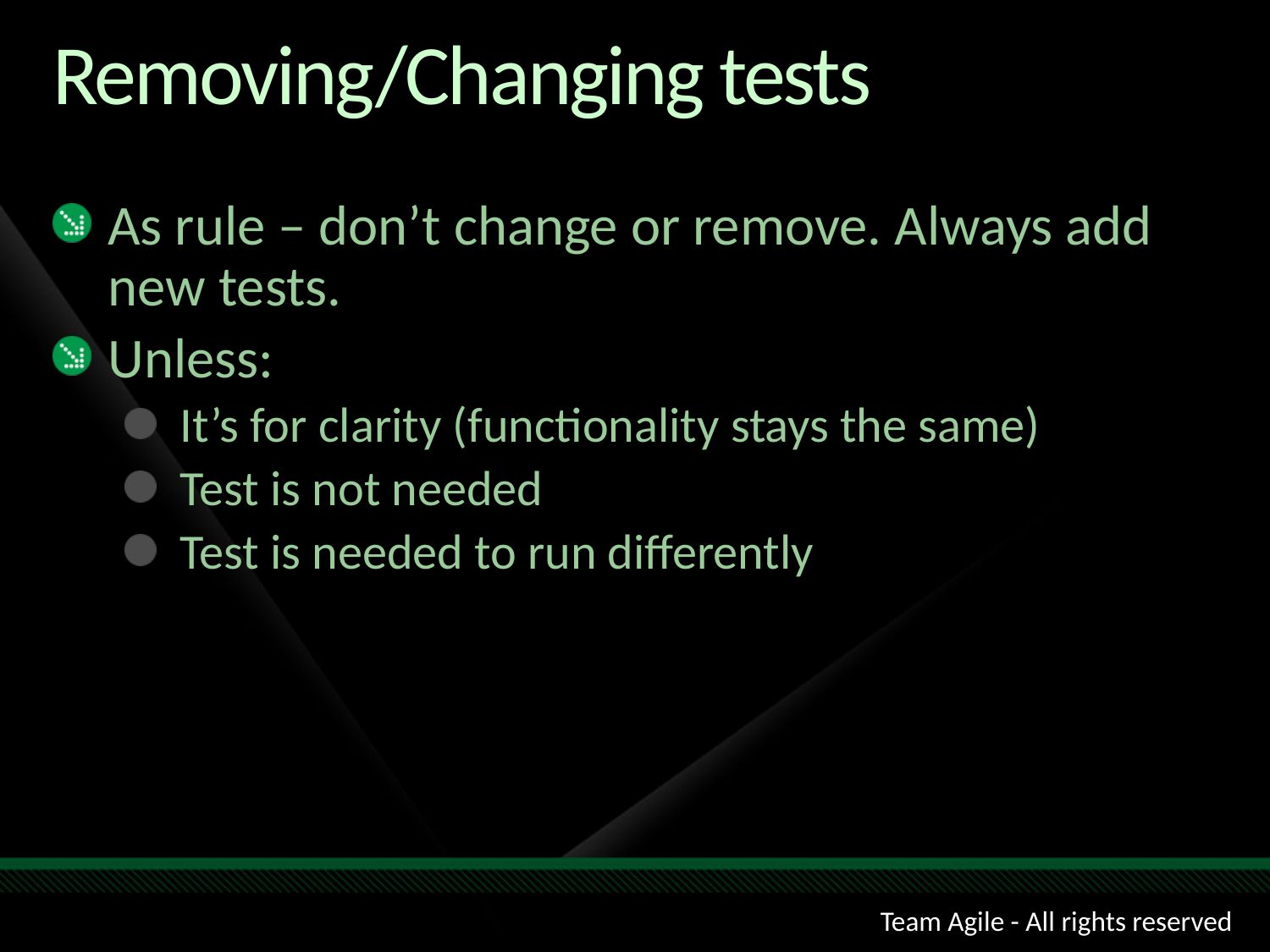

# Removing/Changing tests
As rule – don’t change or remove. Always add new tests.
Unless:
It’s for clarity (functionality stays the same)
Test is not needed
Test is needed to run differently
Team Agile - All rights reserved